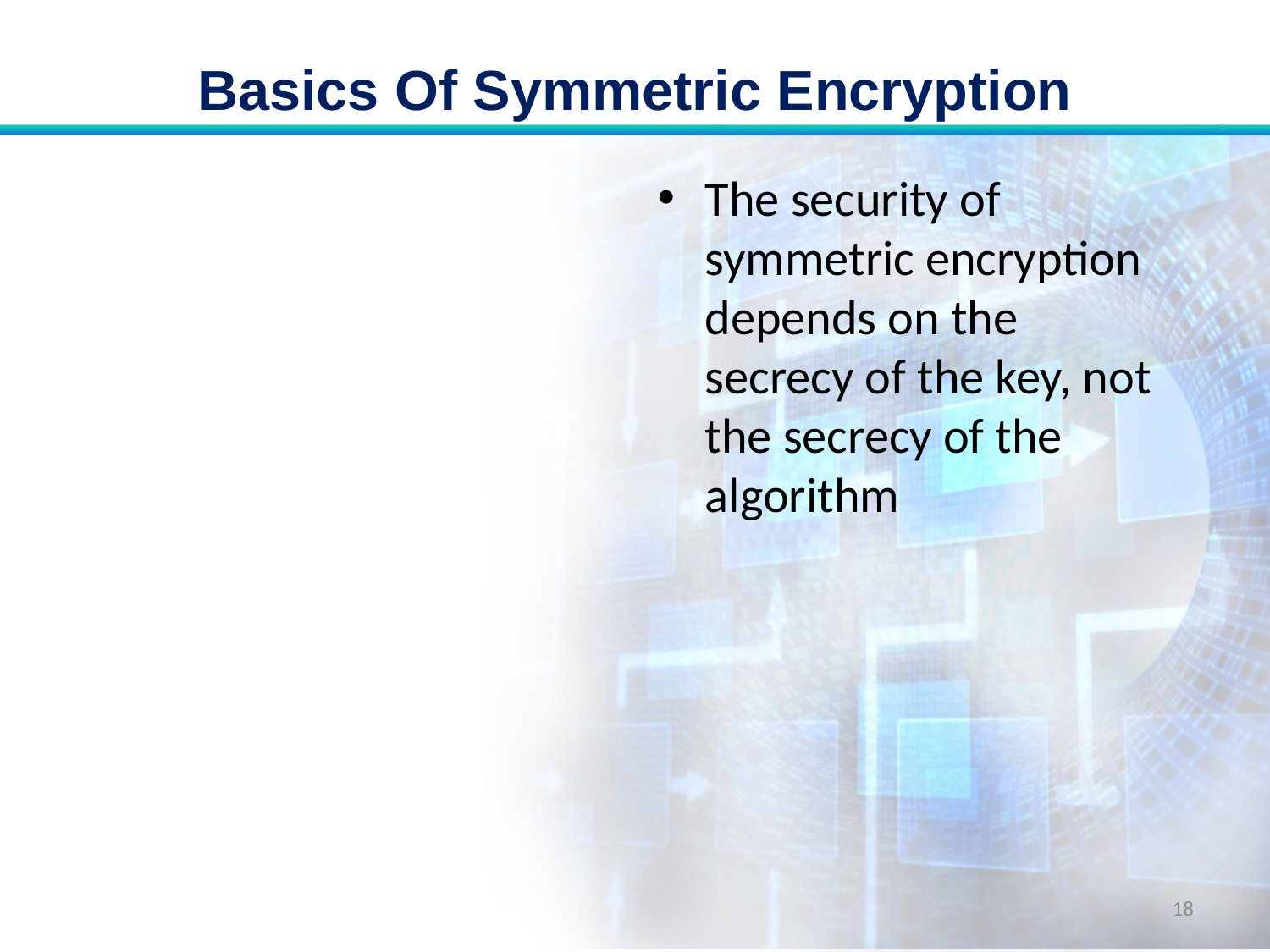

# Basics Of Symmetric Encryption
The security of symmetric encryption depends on the secrecy of the key, not the secrecy of the algorithm

18